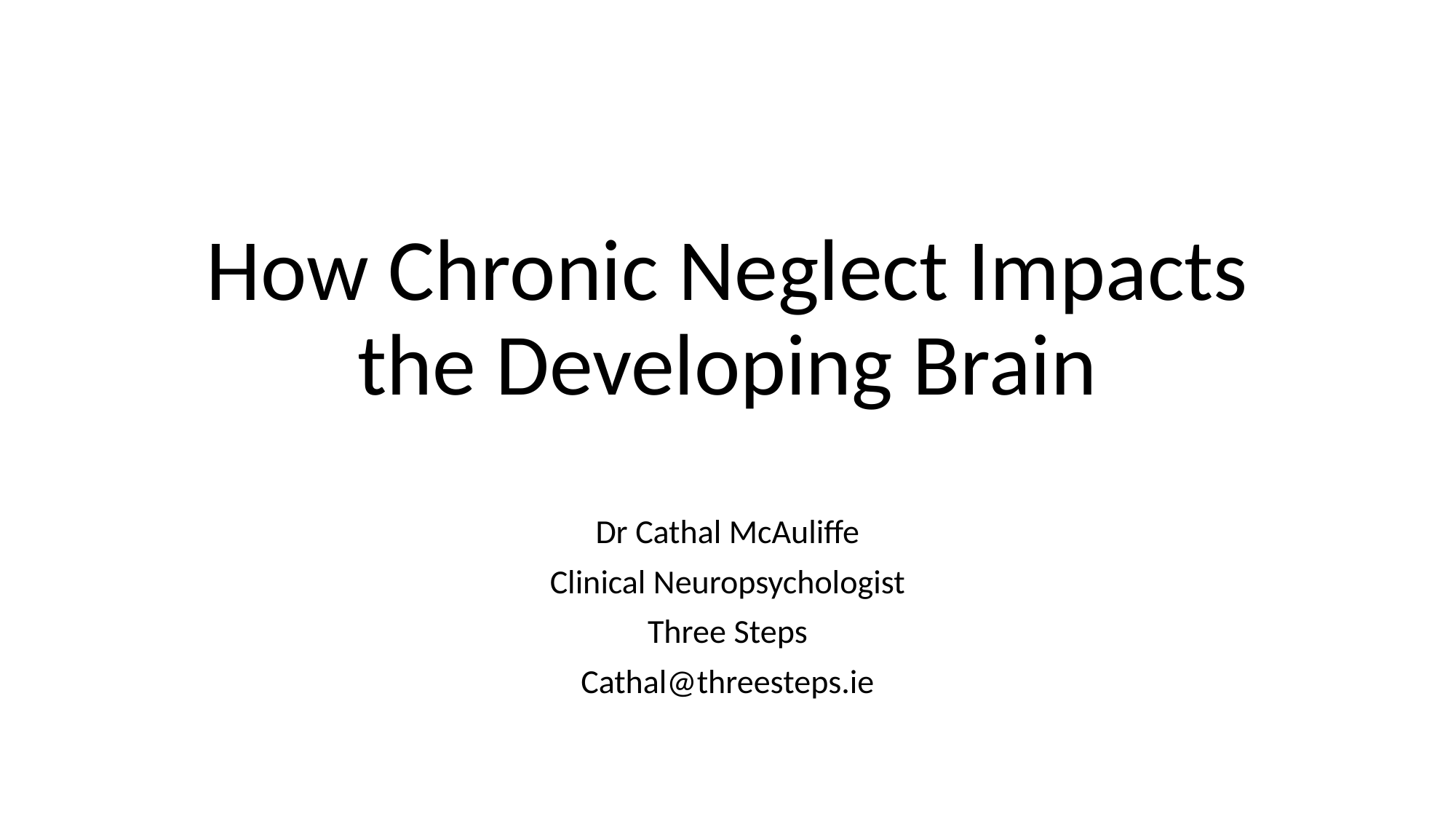

# How Chronic Neglect Impacts the Developing Brain
Dr Cathal McAuliffe
Clinical Neuropsychologist
Three Steps
Cathal@threesteps.ie